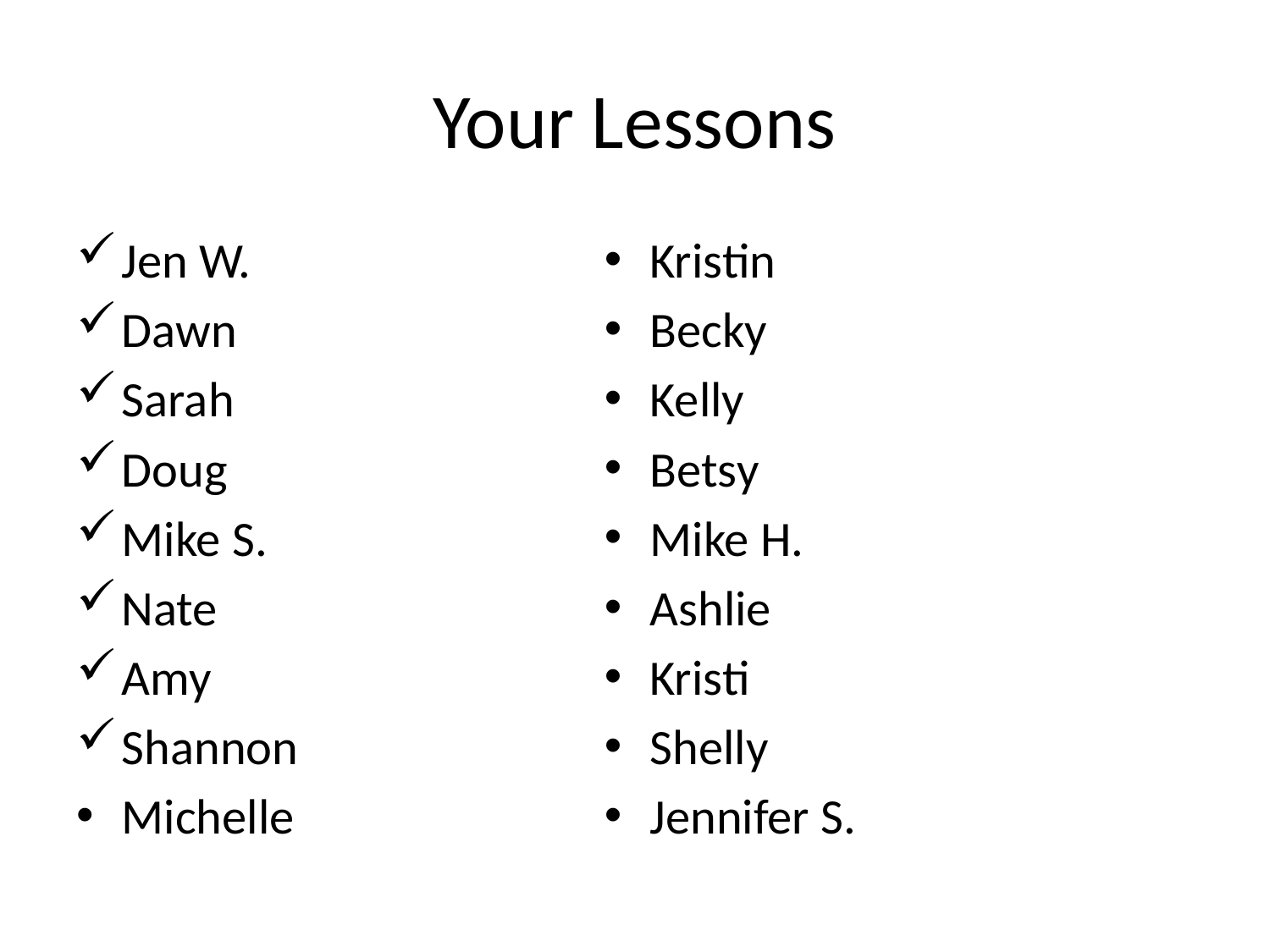

# Your Lessons
Jen W.
Dawn
Sarah
Doug
Mike S.
Nate
Amy
Shannon
Michelle
Kristin
Becky
Kelly
Betsy
Mike H.
Ashlie
Kristi
Shelly
Jennifer S.